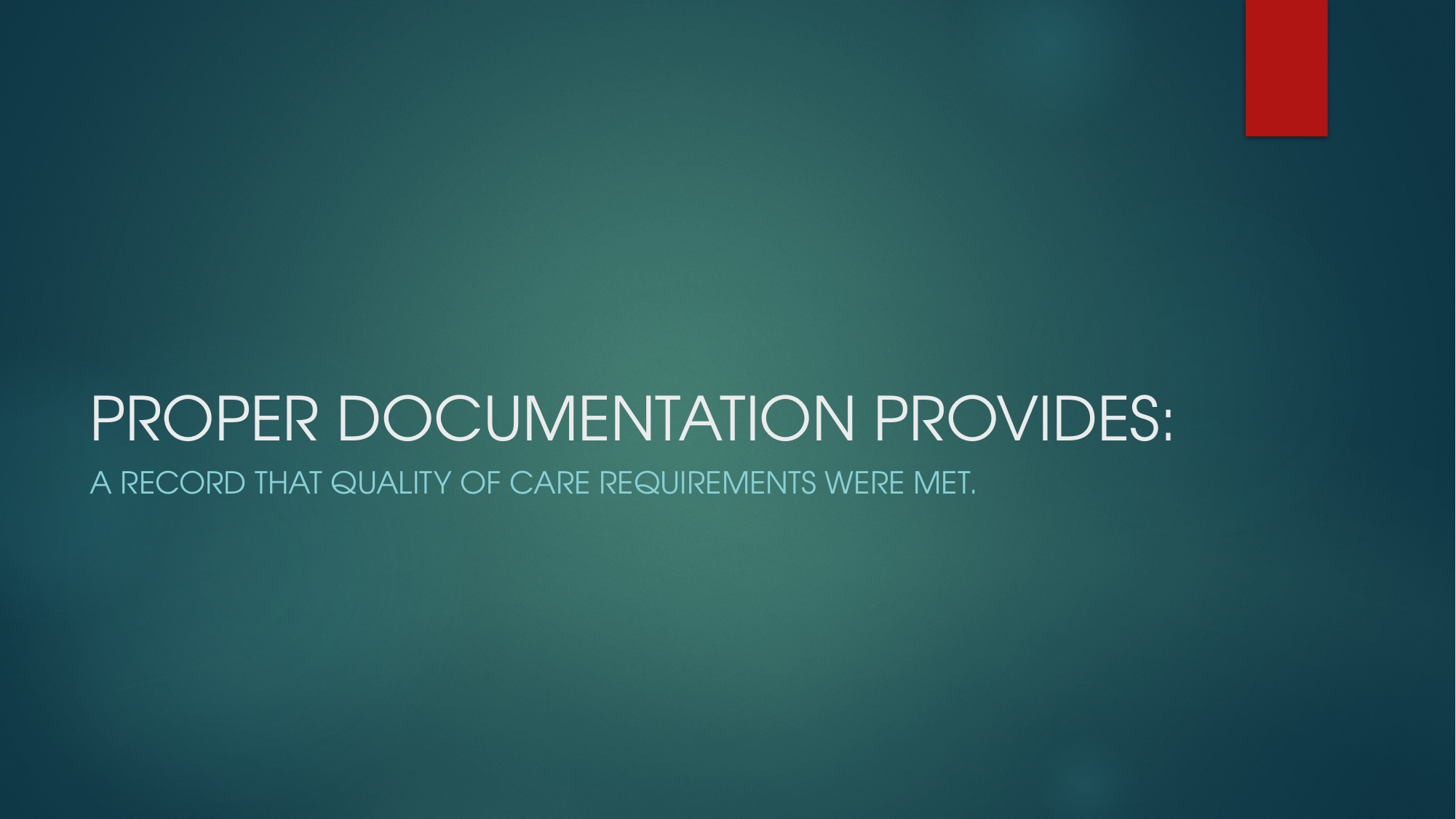

# PROPER DOCUMENTATION PROVIDES:
A record that QUALITY OF CARE requirements were met.